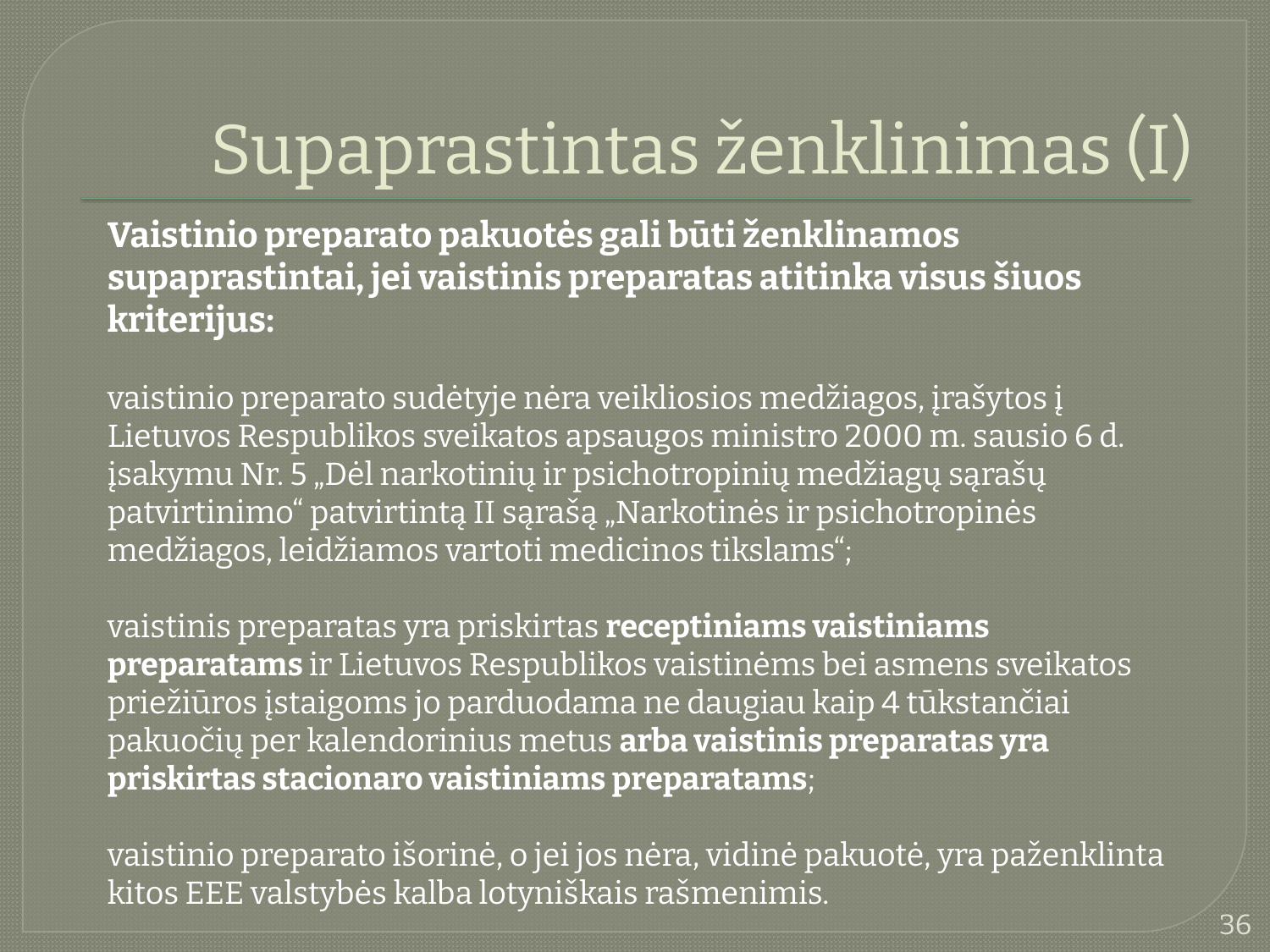

# Supaprastintas ženklinimas (I)

Vaistinio preparato pakuotės gali būti ženklinamos supaprastintai, jei vaistinis preparatas atitinka visus šiuos kriterijus:

vaistinio preparato sudėtyje nėra veikliosios medžiagos, įrašytos į Lietuvos Respublikos sveikatos apsaugos ministro 2000 m. sausio 6 d. įsakymu Nr. 5 „Dėl narkotinių ir psichotropinių medžiagų sąrašų patvirtinimo“ patvirtintą II sąrašą „Narkotinės ir psichotropinės medžiagos, leidžiamos vartoti medicinos tikslams“;

vaistinis preparatas yra priskirtas receptiniams vaistiniams preparatams ir Lietuvos Respublikos vaistinėms bei asmens sveikatos priežiūros įstaigoms jo parduodama ne daugiau kaip 4 tūkstančiai pakuočių per kalendorinius metus arba vaistinis preparatas yra priskirtas stacionaro vaistiniams preparatams;

vaistinio preparato išorinė, o jei jos nėra, vidinė pakuotė, yra paženklinta kitos EEE valstybės kalba lotyniškais rašmenimis.
36